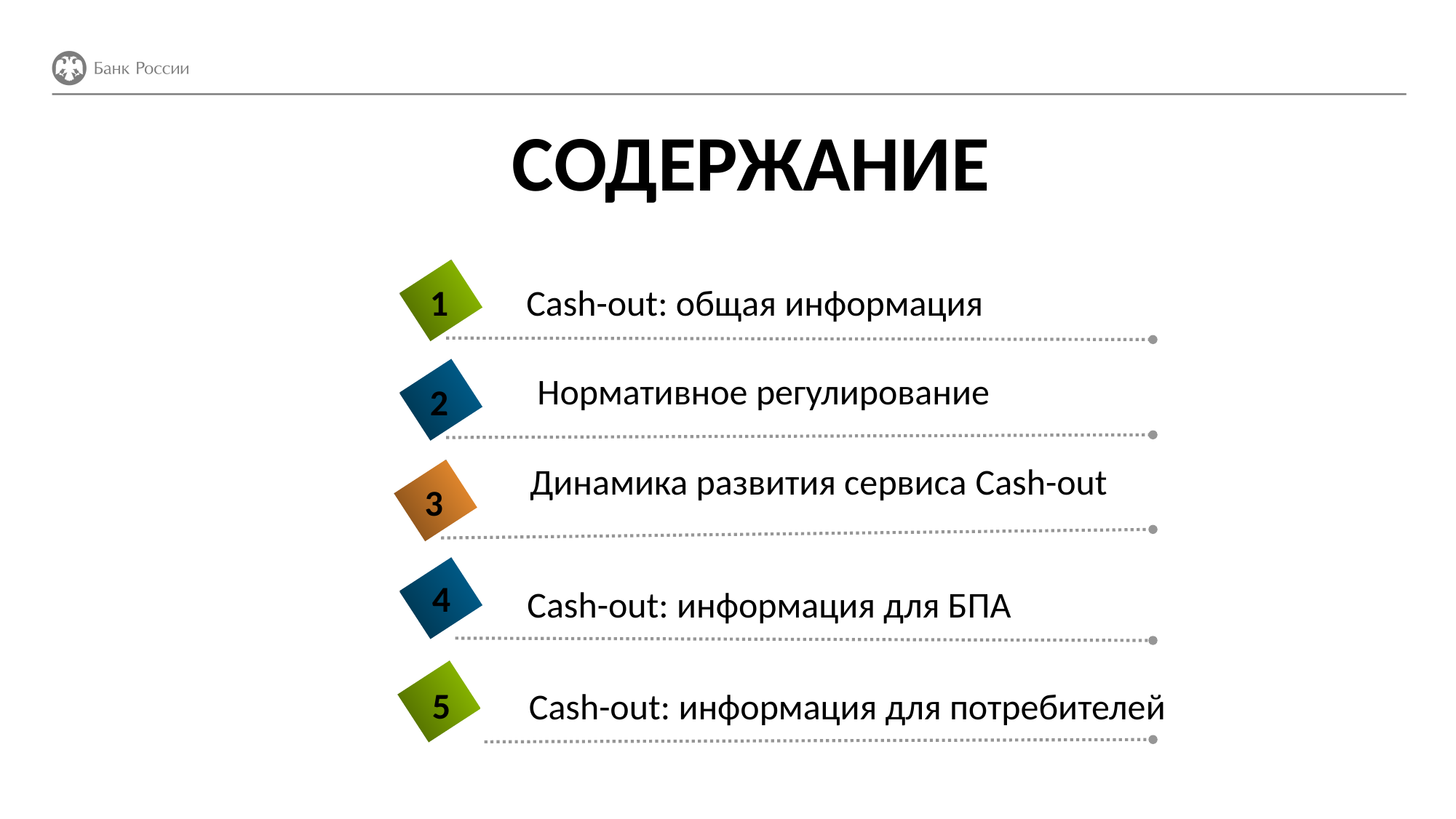

СОДЕРЖАНИЕ

Cash-out: общая информация
1

Нормативное регулирование

2

Динамика развития сервиса Cash-out

3

4
Cash-out: информация для БПА

5
Cash-out: информация для потребителей